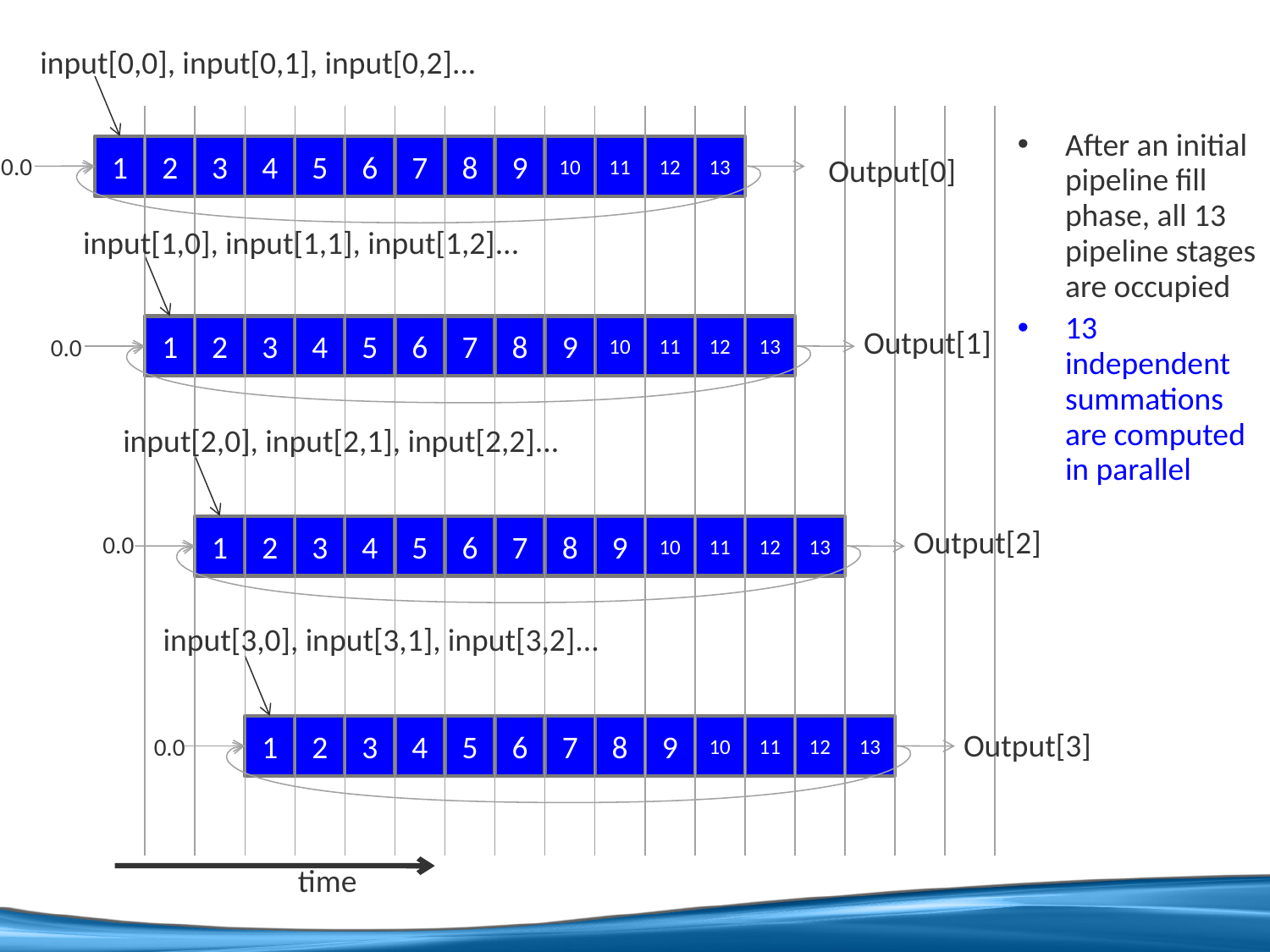

input[0,0], input[0,1], input[0,2]...
After an initial pipeline fill phase, all 13 pipeline stages are occupied
13 independent summations are computed in parallel
1
2
3
4
5
6
7
8
9
10
11
12
13
Output[0]
0.0
input[1,0], input[1,1], input[1,2]...
1
2
3
4
5
6
7
8
9
10
11
12
13
Output[1]
0.0
input[2,0], input[2,1], input[2,2]...
1
2
3
4
5
6
7
8
9
10
11
12
13
Output[2]
0.0
input[3,0], input[3,1], input[3,2]...
1
2
3
4
5
6
7
8
9
10
11
12
13
Output[3]
0.0
time